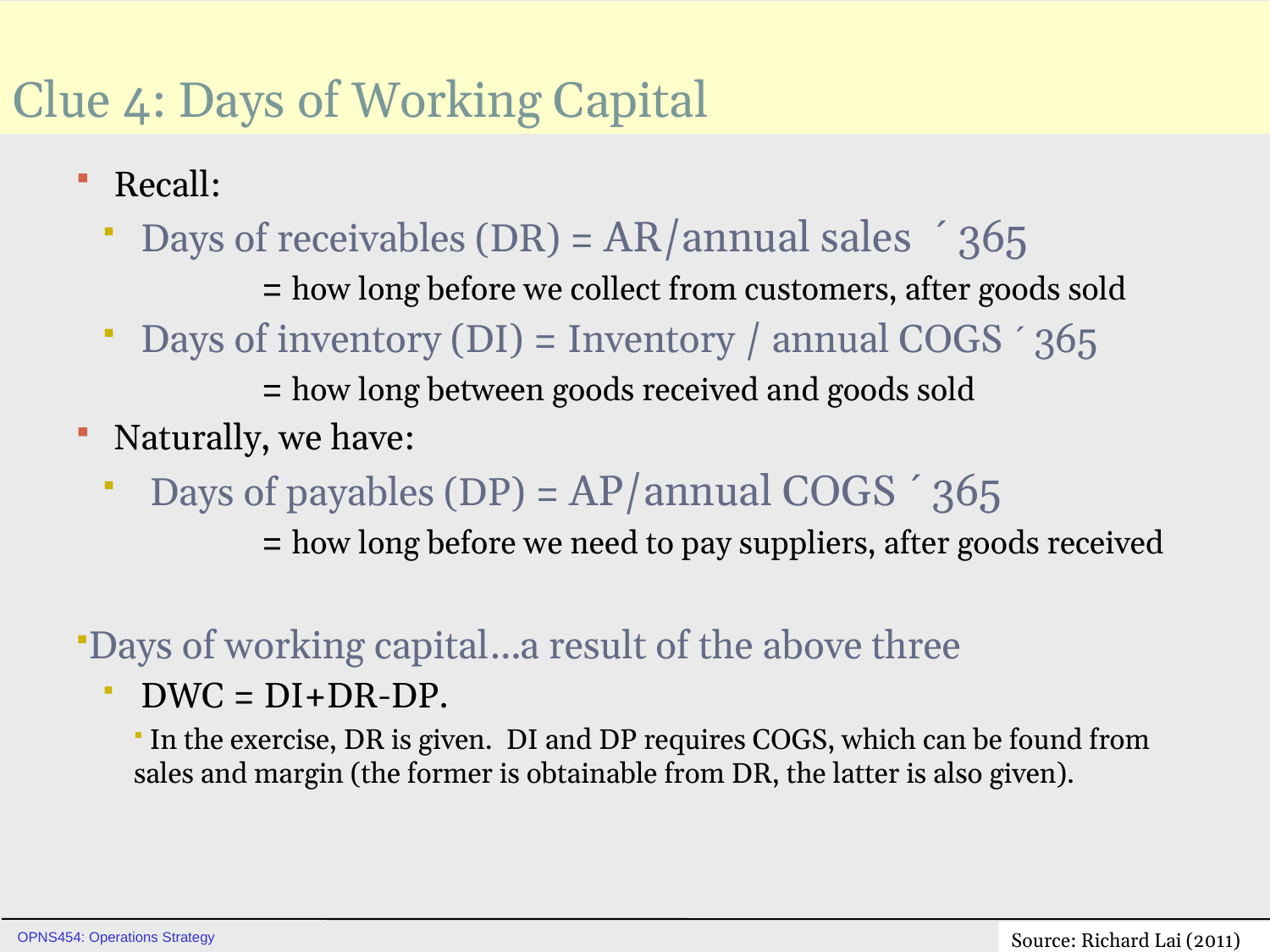

# Clue 4: Days of Working Capital
Recall:
Days of receivables (DR) = AR/annual sales  ´ 365
	= how long before we collect from customers, after goods sold
Days of inventory (DI) = Inventory / annual COGS ´ 365
	= how long between goods received and goods sold
Naturally, we have:
 Days of payables (DP) = AP/annual COGS ´ 365
	= how long before we need to pay suppliers, after goods received

Days of working capital…a result of the above three
DWC = DI+DR-DP.
 In the exercise, DR is given.  DI and DP requires COGS, which can be found from sales and margin (the former is obtainable from DR, the latter is also given).

Source: Richard Lai (2011)